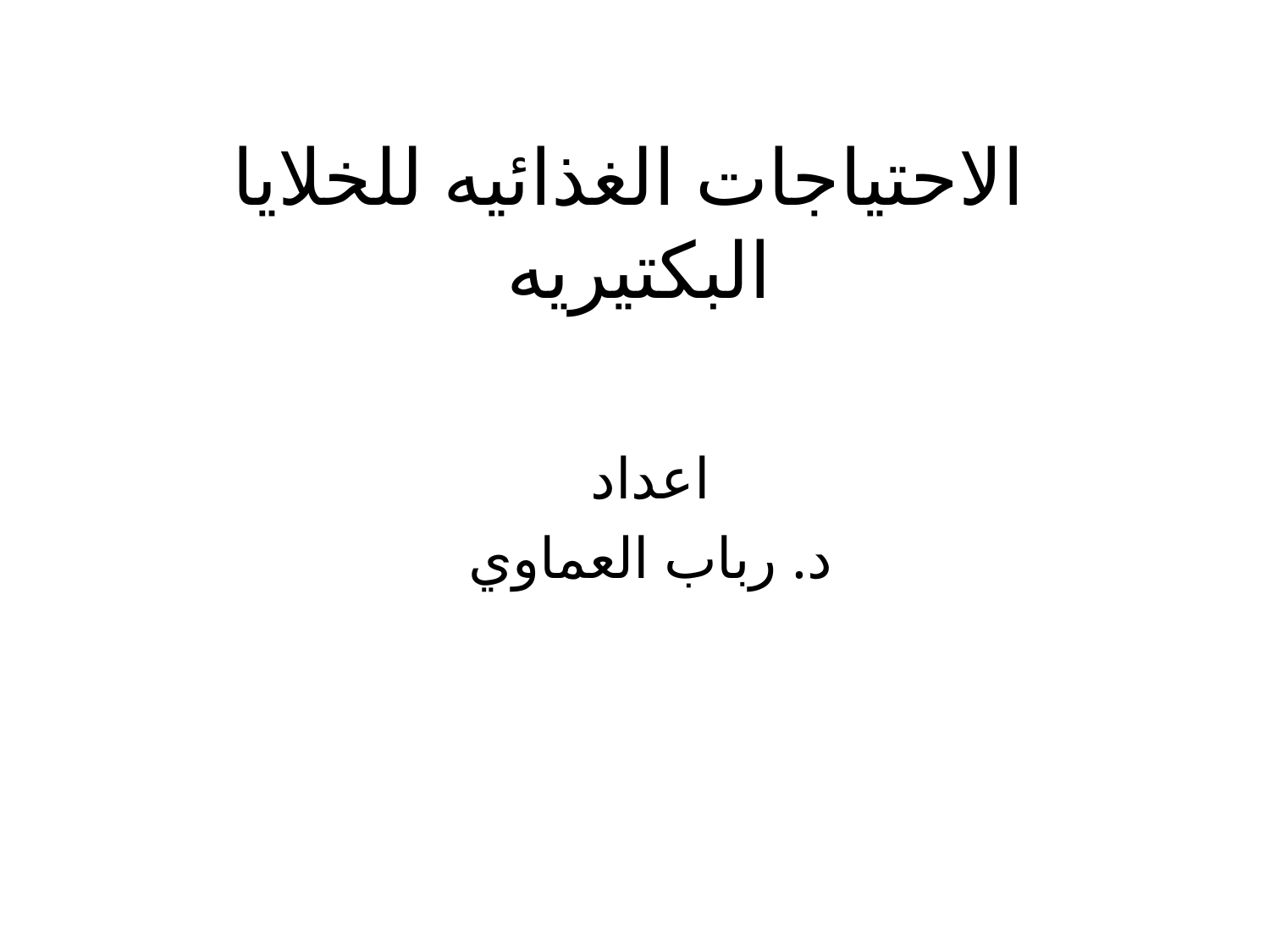

# الاحتياجات الغذائيه للخلايا البكتيريه
اعداد
د. رباب العماوي